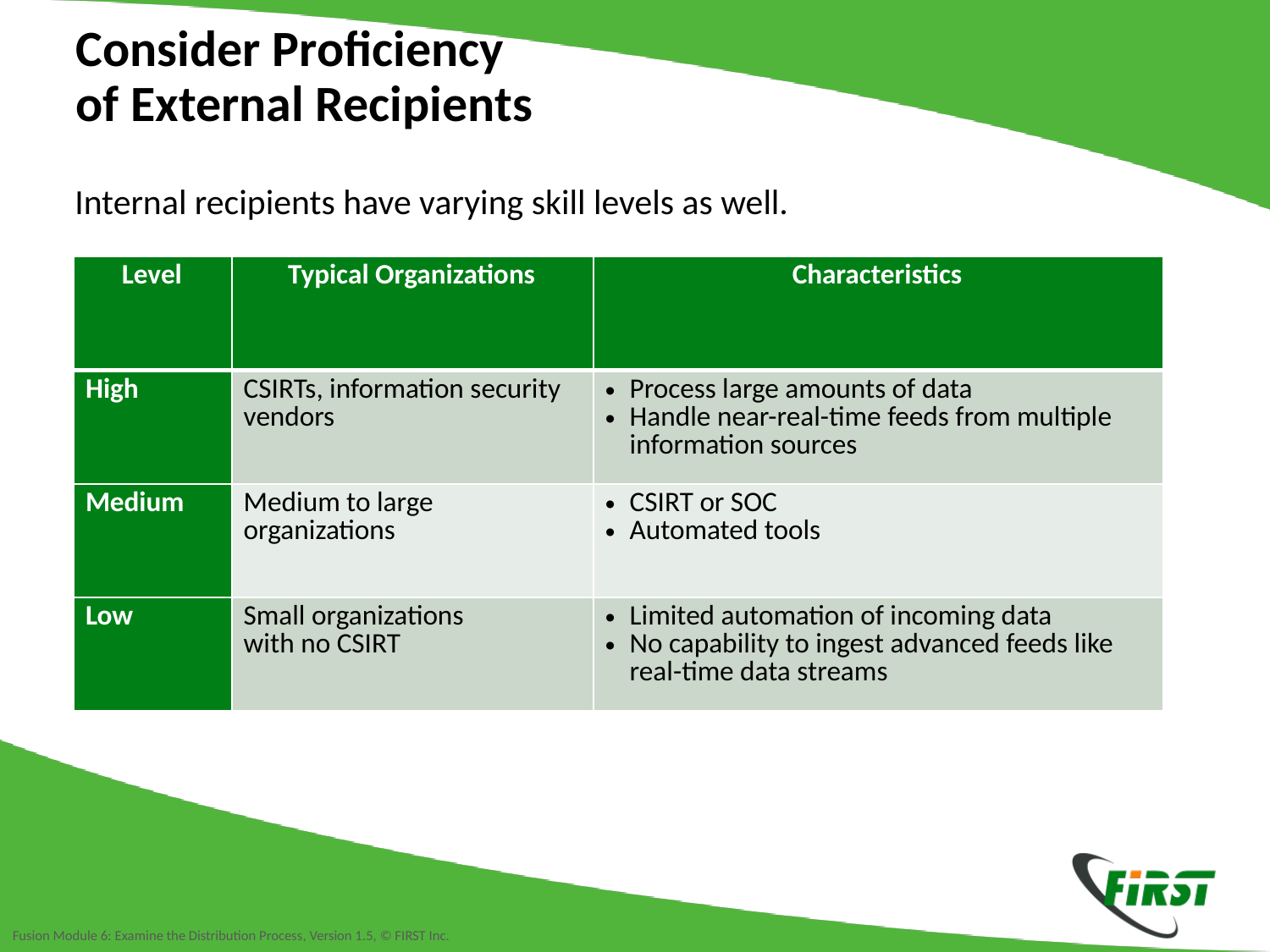

Consider Proficiency
of External Recipients
Internal recipients have varying skill levels as well.
| Level | Typical Organizations | Characteristics |
| --- | --- | --- |
| High | CSIRTs, information security vendors | Process large amounts of data Handle near-real-time feeds from multiple information sources |
| Medium | Medium to large organizations | CSIRT or SOC Automated tools |
| Low | Small organizations with no CSIRT | Limited automation of incoming data No capability to ingest advanced feeds like real-time data streams |